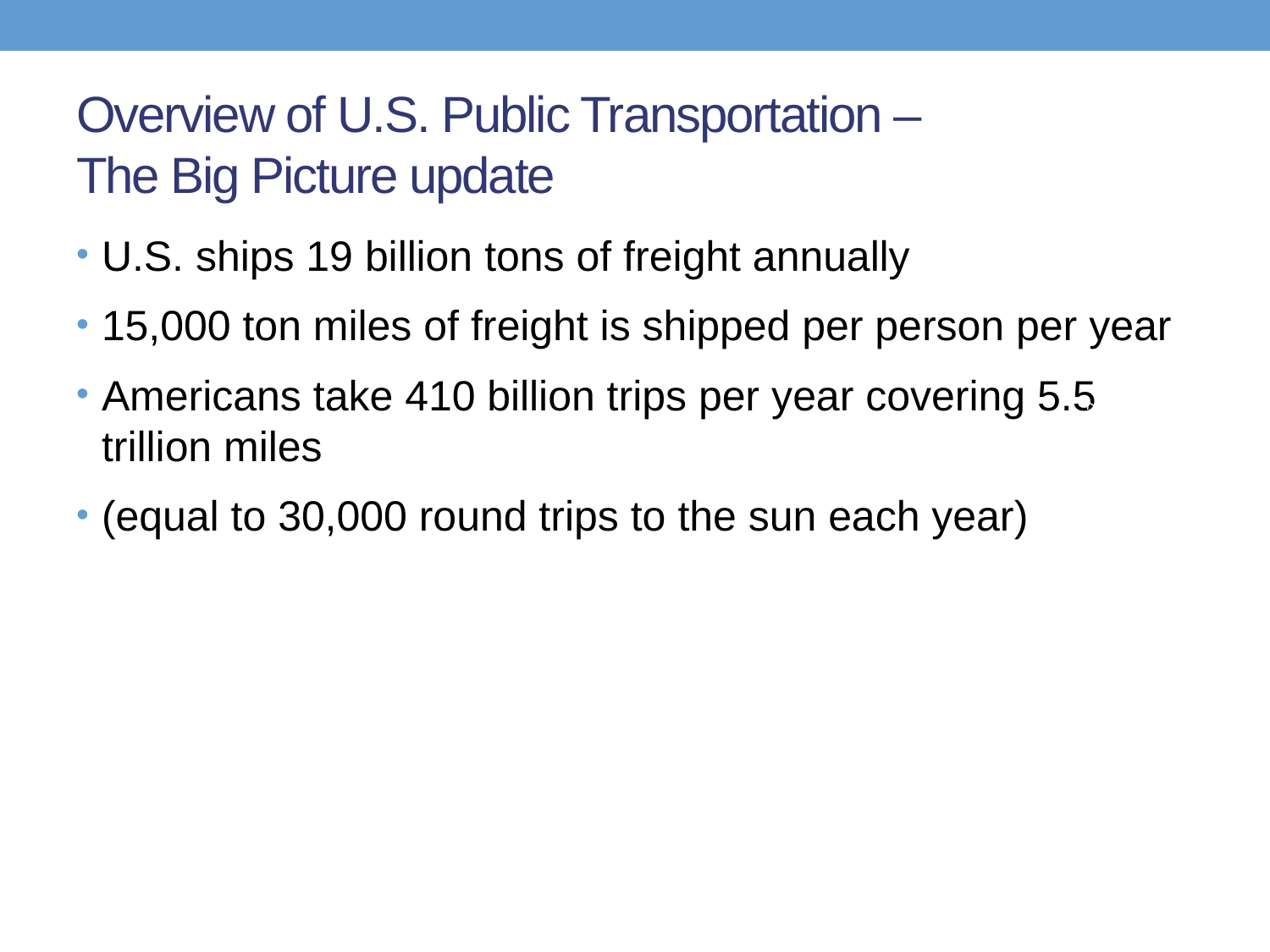

# Overview of U.S. Public Transportation – The Big Picture update
7
U.S. ships 19 billion tons of freight annually
15,000 ton miles of freight is shipped per person per year
Americans take 410 billion trips per year covering 5.5 trillion miles
(equal to 30,000 round trips to the sun each year)